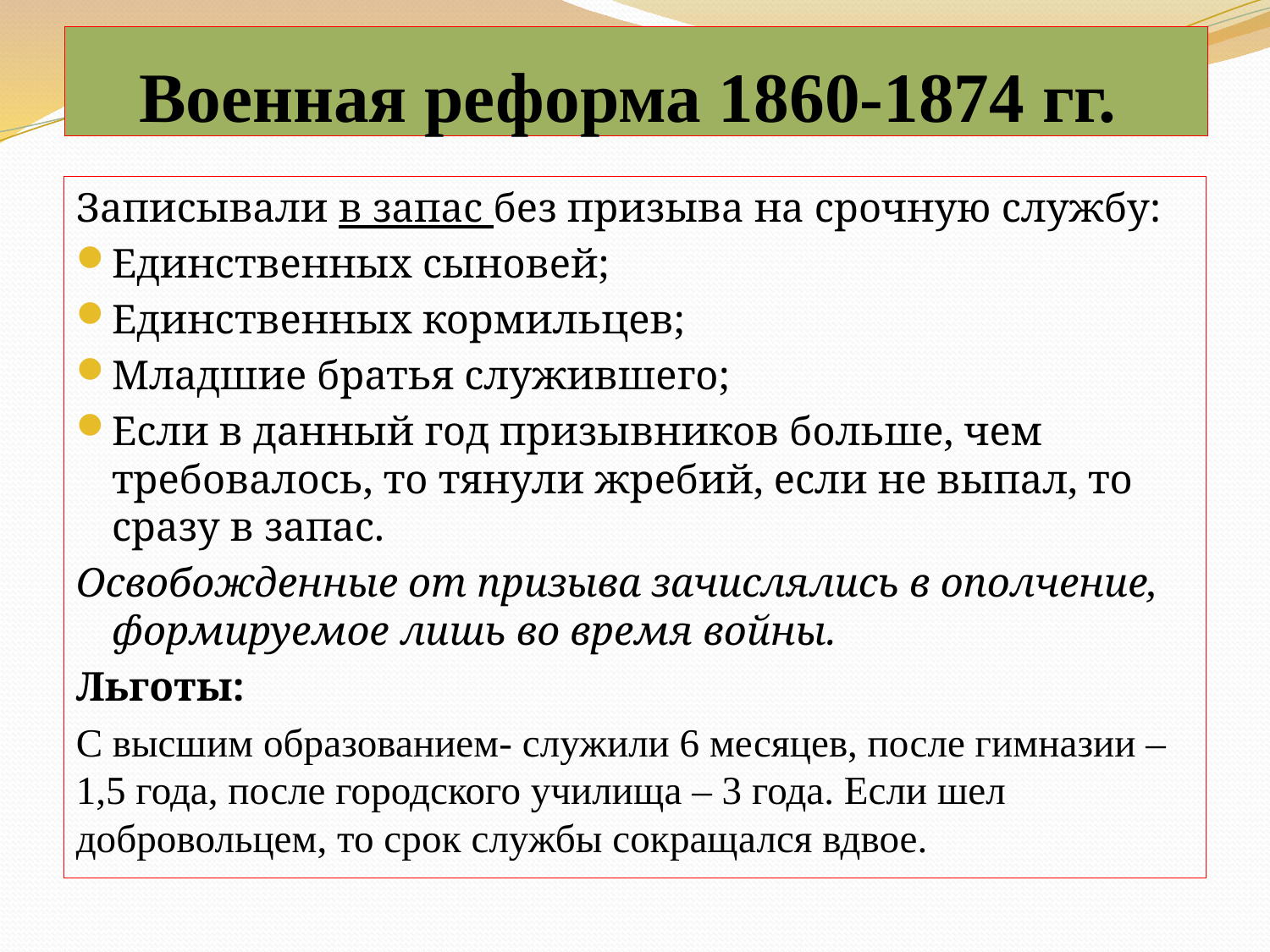

# Военная реформа 1860-1874 гг.
Записывали в запас без призыва на срочную службу:
Единственных сыновей;
Единственных кормильцев;
Младшие братья служившего;
Если в данный год призывников больше, чем требовалось, то тянули жребий, если не выпал, то сразу в запас.
Освобожденные от призыва зачислялись в ополчение, формируемое лишь во время войны.
Льготы:
С высшим образованием- служили 6 месяцев, после гимназии – 1,5 года, после городского училища – 3 года. Если шел добровольцем, то срок службы сокращался вдвое.